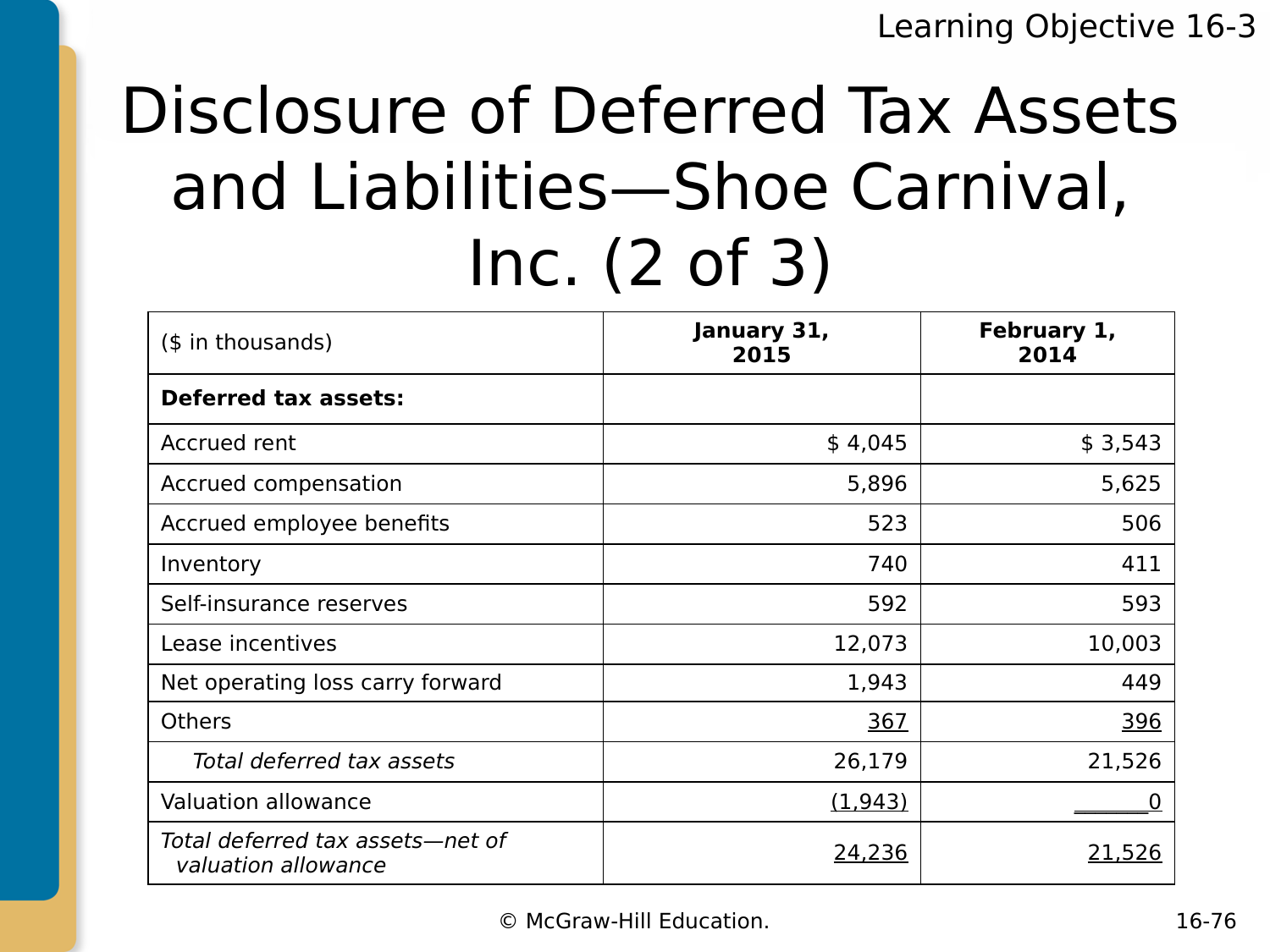

Learning Objective 16-3
# Disclosure of Deferred Tax Assets and Liabilities—Shoe Carnival, Inc. (2 of 3)
| ($ in thousands) | January 31, 2015 | February 1, 2014 |
| --- | --- | --- |
| Deferred tax assets: |  |  |
| Accrued rent | $ 4,045 | $ 3,543 |
| Accrued compensation | 5,896 | 5,625 |
| Accrued employee benefits | 523 | 506 |
| Inventory | 740 | 411 |
| Self-insurance reserves | 592 | 593 |
| Lease incentives | 12,073 | 10,003 |
| Net operating loss carry forward | 1,943 | 449 |
| Others | 367 | 396 |
| Total deferred tax assets | 26,179 | 21,526 |
| Valuation allowance | (1,943) | \_\_\_\_\_\_\_0 |
| Total deferred tax assets—net of valuation allowance | 24,236 | 21,526 |